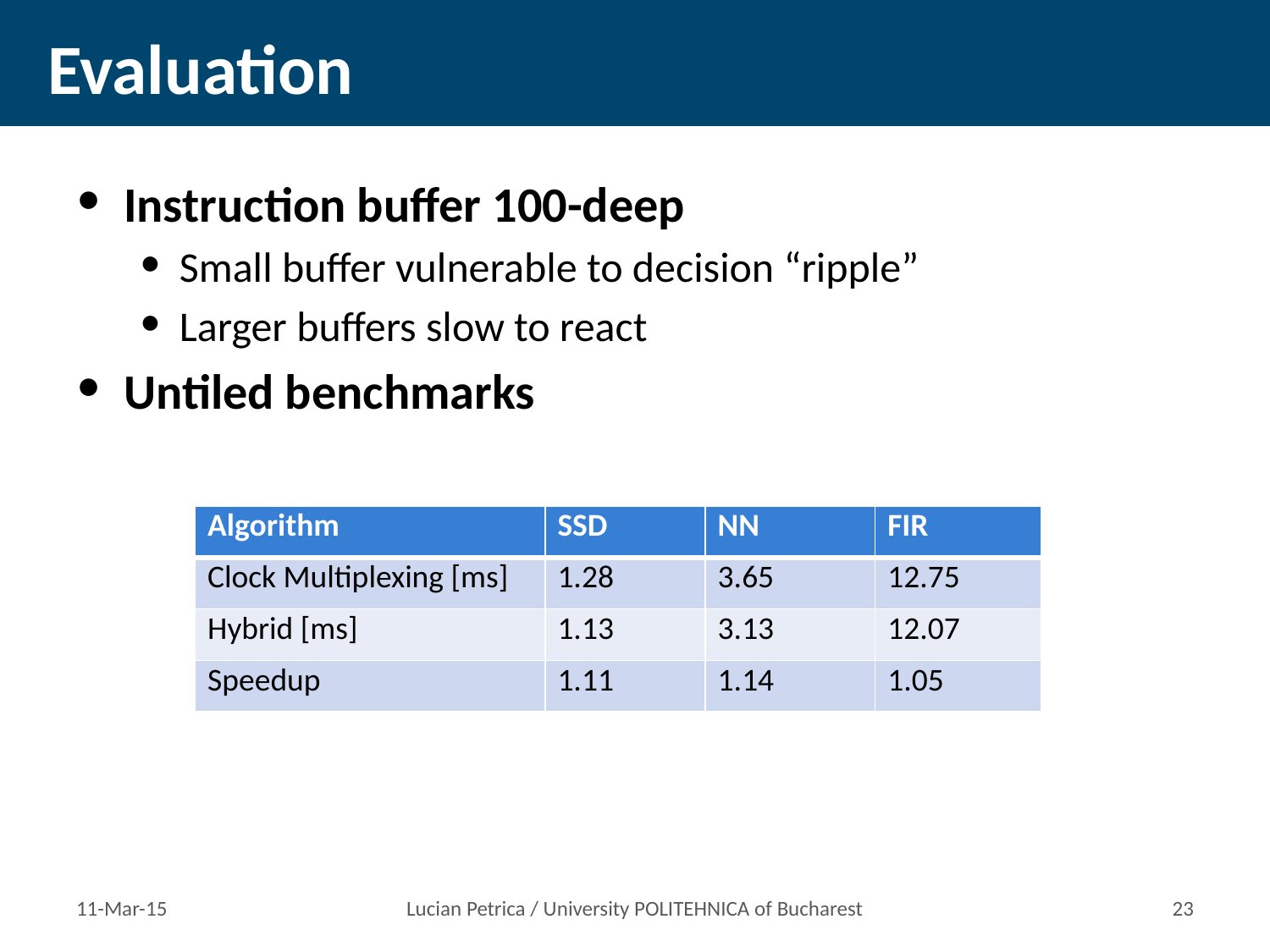

# Evaluation
Instruction buffer 100-deep
Small buffer vulnerable to decision “ripple”
Larger buffers slow to react
Untiled benchmarks

| Algorithm | SSD | NN | FIR |
| --- | --- | --- | --- |
| Clock Multiplexing [ms] | 1.28 | 3.65 | 12.75 |
| Hybrid [ms] | 1.13 | 3.13 | 12.07 |
| Speedup | 1.11 | 1.14 | 1.05 |
11-Mar-15
Lucian Petrica / University POLITEHNICA of Bucharest
23